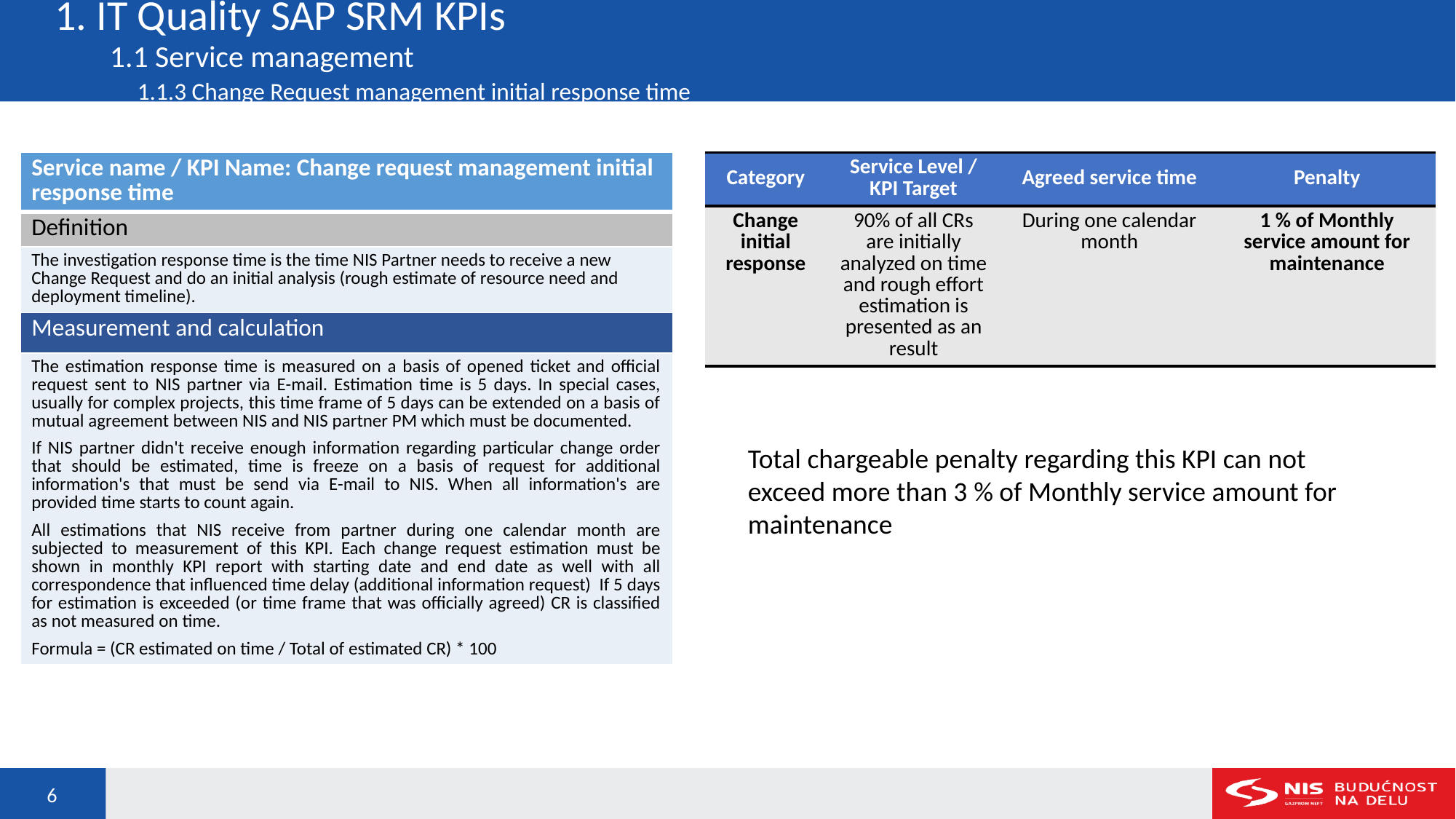

1. IT Quality SAP SRM KPIs
        1.1 Service management
            1.1.3 Change Request management initial response time
| Service name / KPI Name: Change request management initial response time |
| --- |
| Definition |
| The investigation response time is the time NIS Partner needs to receive a new Change Request and do an initial analysis (rough estimate of resource need and deployment timeline). |
| Measurement and calculation |
| The estimation response time is measured on a basis of opened ticket and official request sent to NIS partner via E-mail. Estimation time is 5 days. In special cases, usually for complex projects, this time frame of 5 days can be extended on a basis of mutual agreement between NIS and NIS partner PM which must be documented. If NIS partner didn't receive enough information regarding particular change order that should be estimated, time is freeze on a basis of request for additional information's that must be send via E-mail to NIS. When all information's are provided time starts to count again. All estimations that NIS receive from partner during one calendar month are subjected to measurement of this KPI. Each change request estimation must be shown in monthly KPI report with starting date and end date as well with all correspondence that influenced time delay (additional information request) If 5 days for estimation is exceeded (or time frame that was officially agreed) CR is classified as not measured on time. Formula = (CR estimated on time / Total of estimated CR) \* 100 |
| Category | Service Level / KPI Target | Agreed service time | Penalty |
| --- | --- | --- | --- |
| Change initial response | 90% of all CRs are initially analyzed on time and rough effort estimation is presented as an result | During one calendar month | 1 % of Monthly service amount for maintenance |
Total chargeable penalty regarding this KPI can not exceed more than 3 % of Monthly service amount for maintenance
6